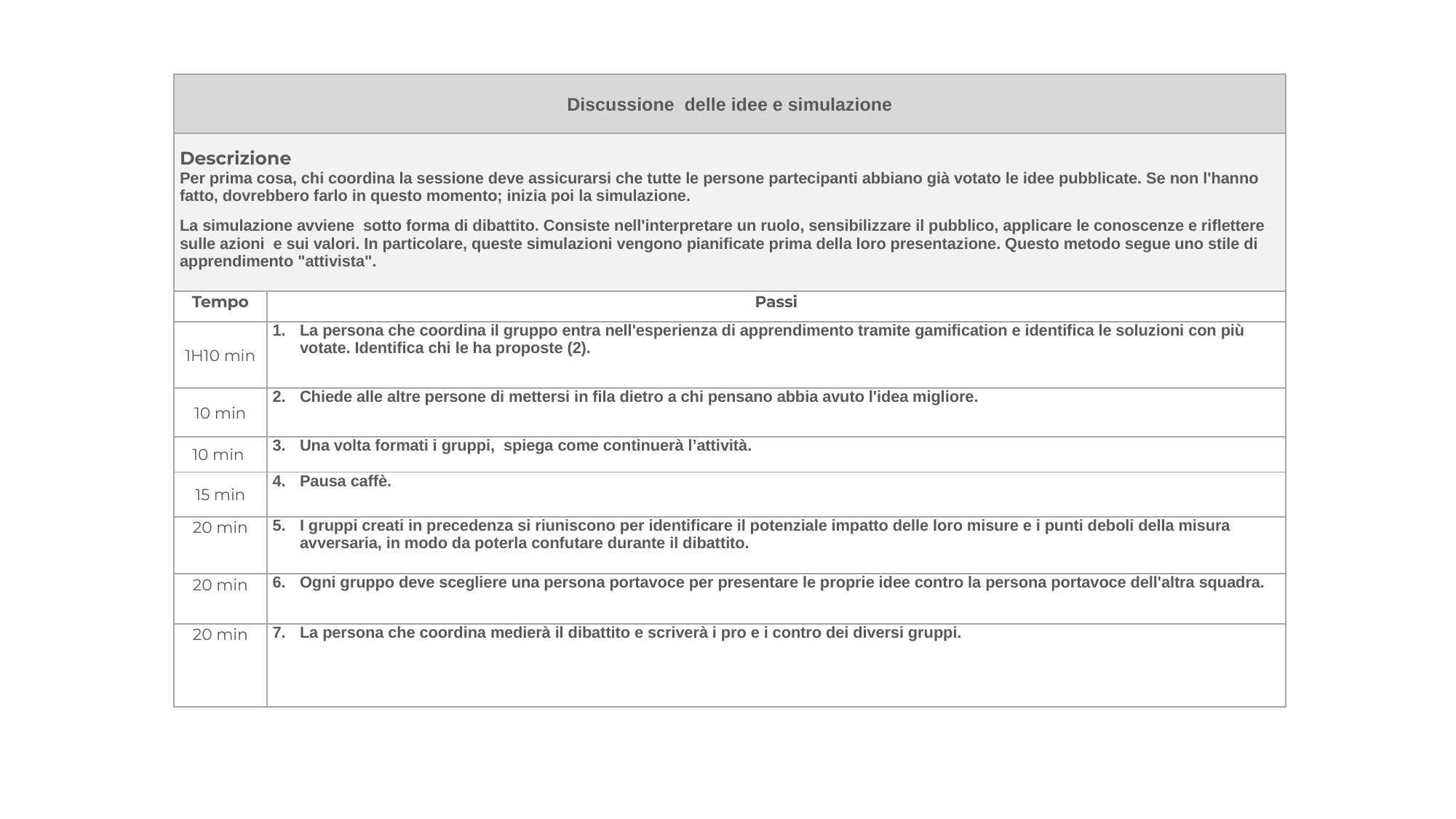

| Discussione delle idee e simulazione |  |
| --- | --- |
| Descrizione Per prima cosa, chi coordina la sessione deve assicurarsi che tutte le persone partecipanti abbiano già votato le idee pubblicate. Se non l'hanno fatto, dovrebbero farlo in questo momento; inizia poi la simulazione. La simulazione avviene sotto forma di dibattito. Consiste nell'interpretare un ruolo, sensibilizzare il pubblico, applicare le conoscenze e riflettere sulle azioni e sui valori. In particolare, queste simulazioni vengono pianificate prima della loro presentazione. Questo metodo segue uno stile di apprendimento "attivista". |  |
| Tempo | Passi |
| 1H10 min | La persona che coordina il gruppo entra nell'esperienza di apprendimento tramite gamification e identifica le soluzioni con più votate. Identifica chi le ha proposte (2). |
| 10 min | Chiede alle altre persone di mettersi in fila dietro a chi pensano abbia avuto l'idea migliore. |
| 10 min | Una volta formati i gruppi, spiega come continuerà l’attività. |
| 15 min | Pausa caffè. |
| 20 min | I gruppi creati in precedenza si riuniscono per identificare il potenziale impatto delle loro misure e i punti deboli della misura avversaria, in modo da poterla confutare durante il dibattito. |
| 20 min | Ogni gruppo deve scegliere una persona portavoce per presentare le proprie idee contro la persona portavoce dell'altra squadra. |
| 20 min | La persona che coordina medierà il dibattito e scriverà i pro e i contro dei diversi gruppi. |